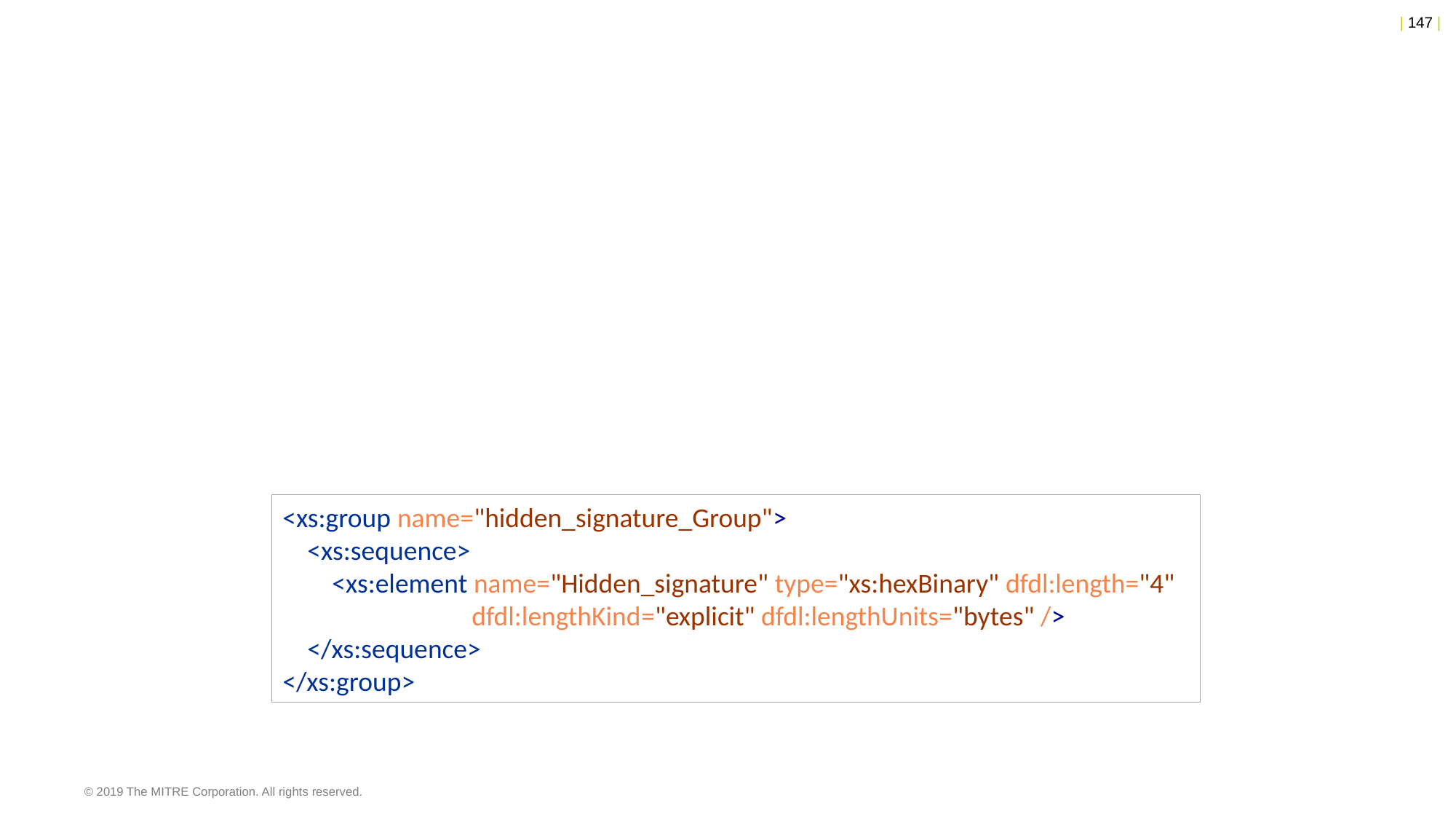

<xs:group name="hidden_signature_Group">
    <xs:sequence>
        <xs:element name="Hidden_signature" type="xs:hexBinary" dfdl:length="4"
 	             dfdl:lengthKind="explicit" dfdl:lengthUnits="bytes" />
    </xs:sequence>
</xs:group>
© 2019 The MITRE Corporation. All rights reserved.